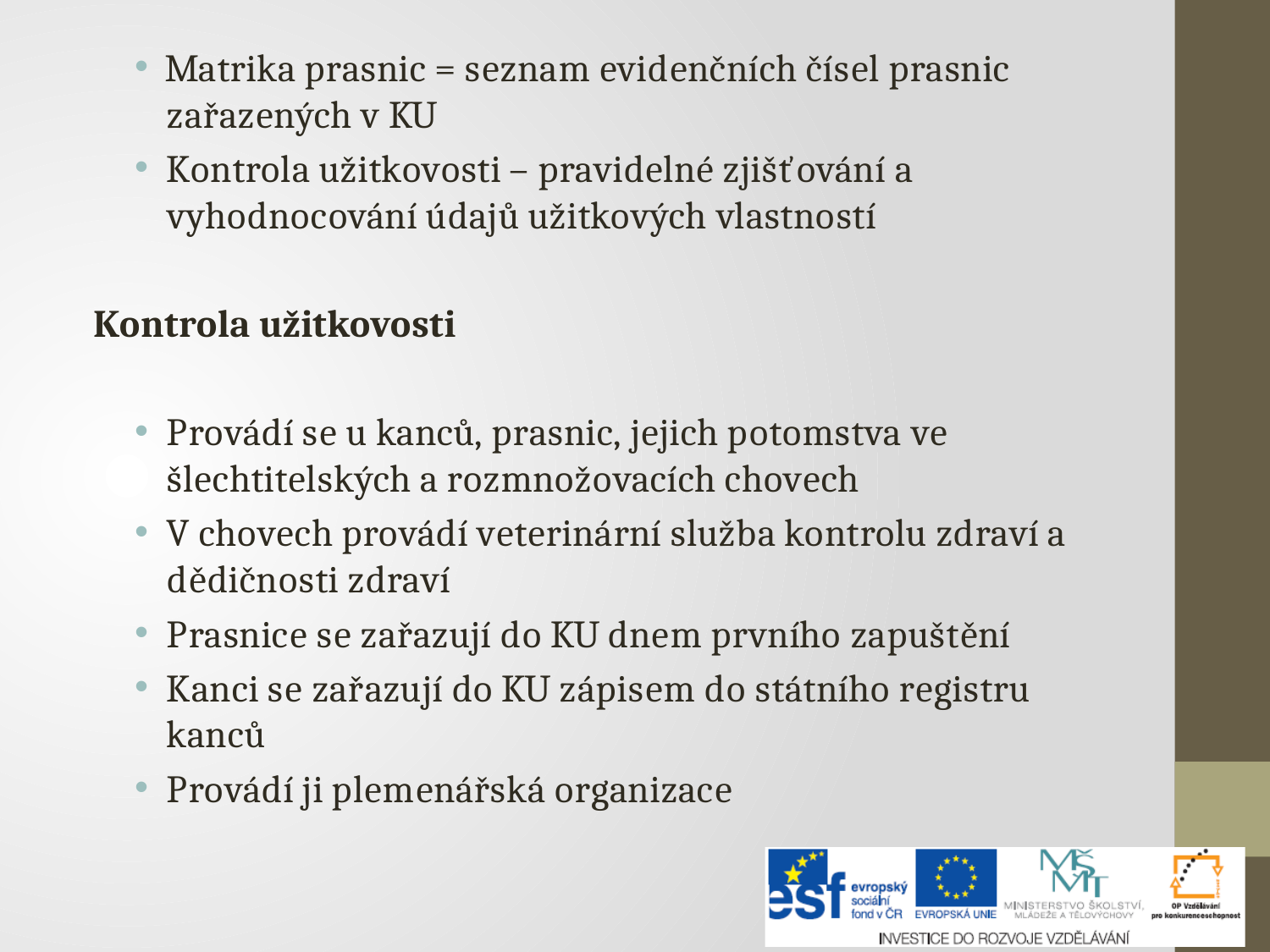

Matrika prasnic = seznam evidenčních čísel prasnic zařazených v KU
Kontrola užitkovosti – pravidelné zjišťování a vyhodnocování údajů užitkových vlastností

Kontrola užitkovosti

Provádí se u kanců, prasnic, jejich potomstva ve šlechtitelských a rozmnožovacích chovech
V chovech provádí veterinární služba kontrolu zdraví a dědičnosti zdraví
Prasnice se zařazují do KU dnem prvního zapuštění
Kanci se zařazují do KU zápisem do státního registru kanců
Provádí ji plemenářská organizace